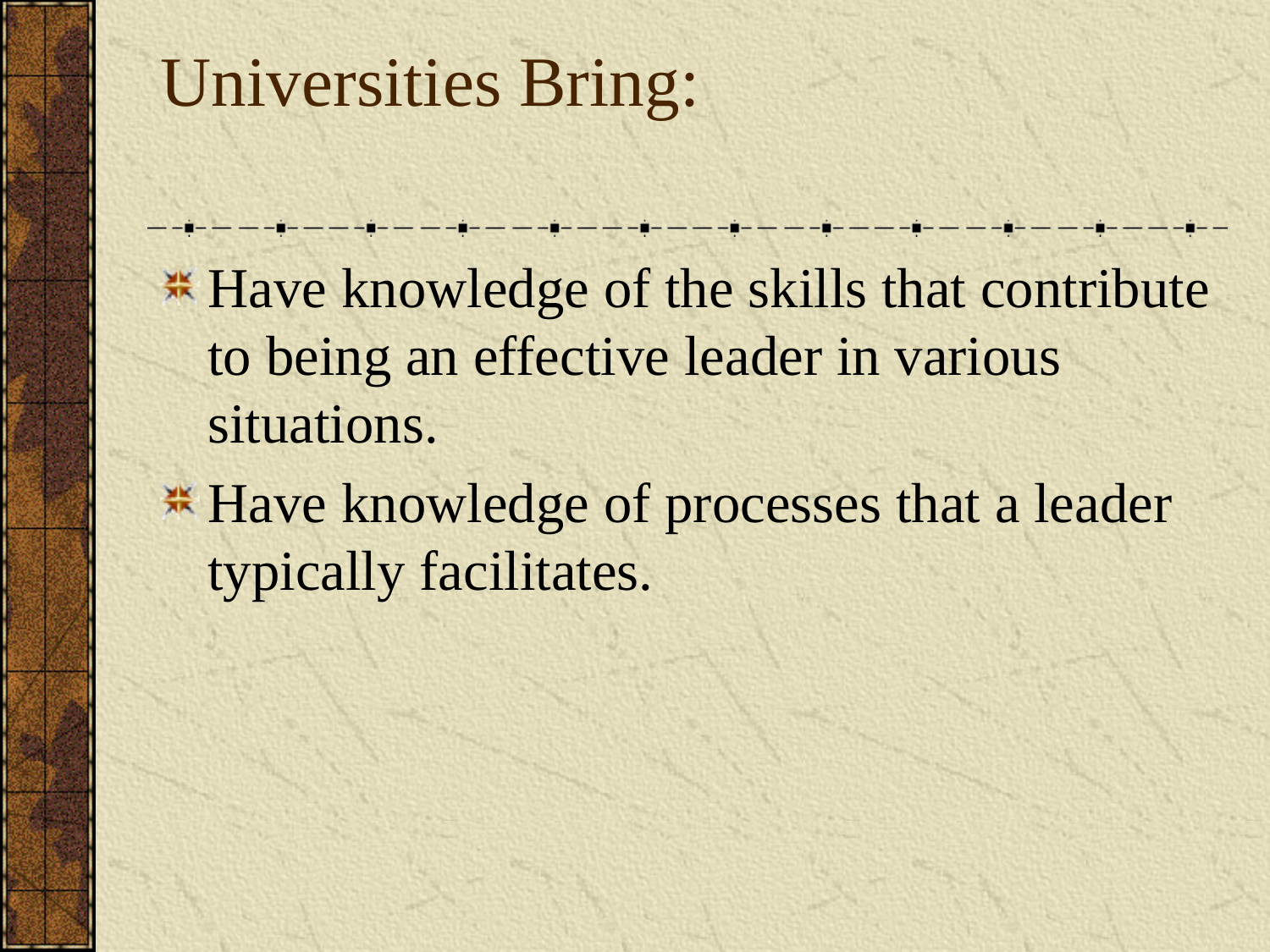

# Universities Bring:
Have knowledge of the skills that contribute to being an effective leader in various situations.
Have knowledge of processes that a leader typically facilitates.